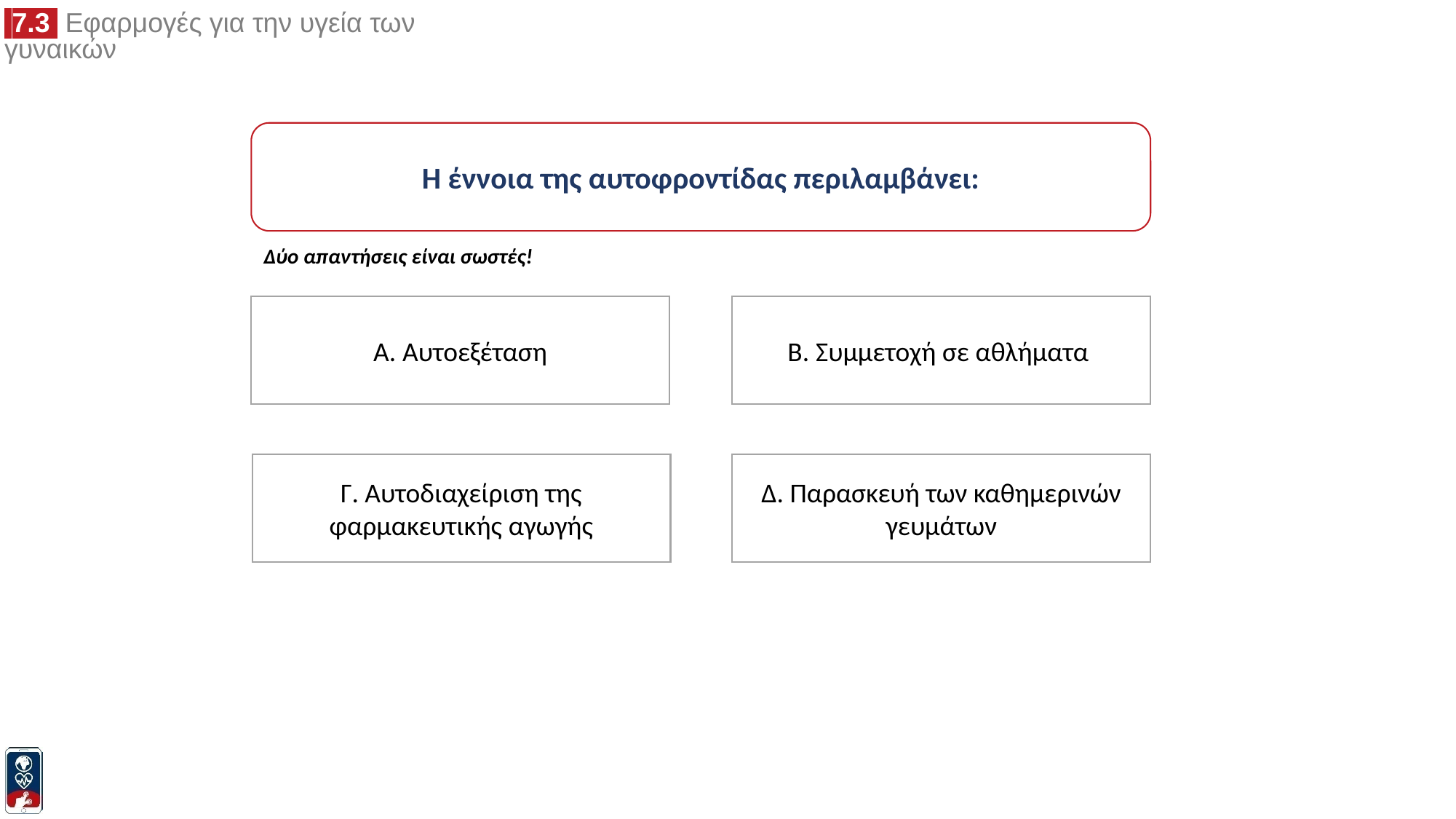

Η έννοια της αυτοφροντίδας περιλαμβάνει:
Δύο απαντήσεις είναι σωστές!
Β. Συμμετοχή σε αθλήματα
Α. Αυτοεξέταση
Γ. Αυτοδιαχείριση της φαρμακευτικής αγωγής
Δ. Παρασκευή των καθημερινών γευμάτων